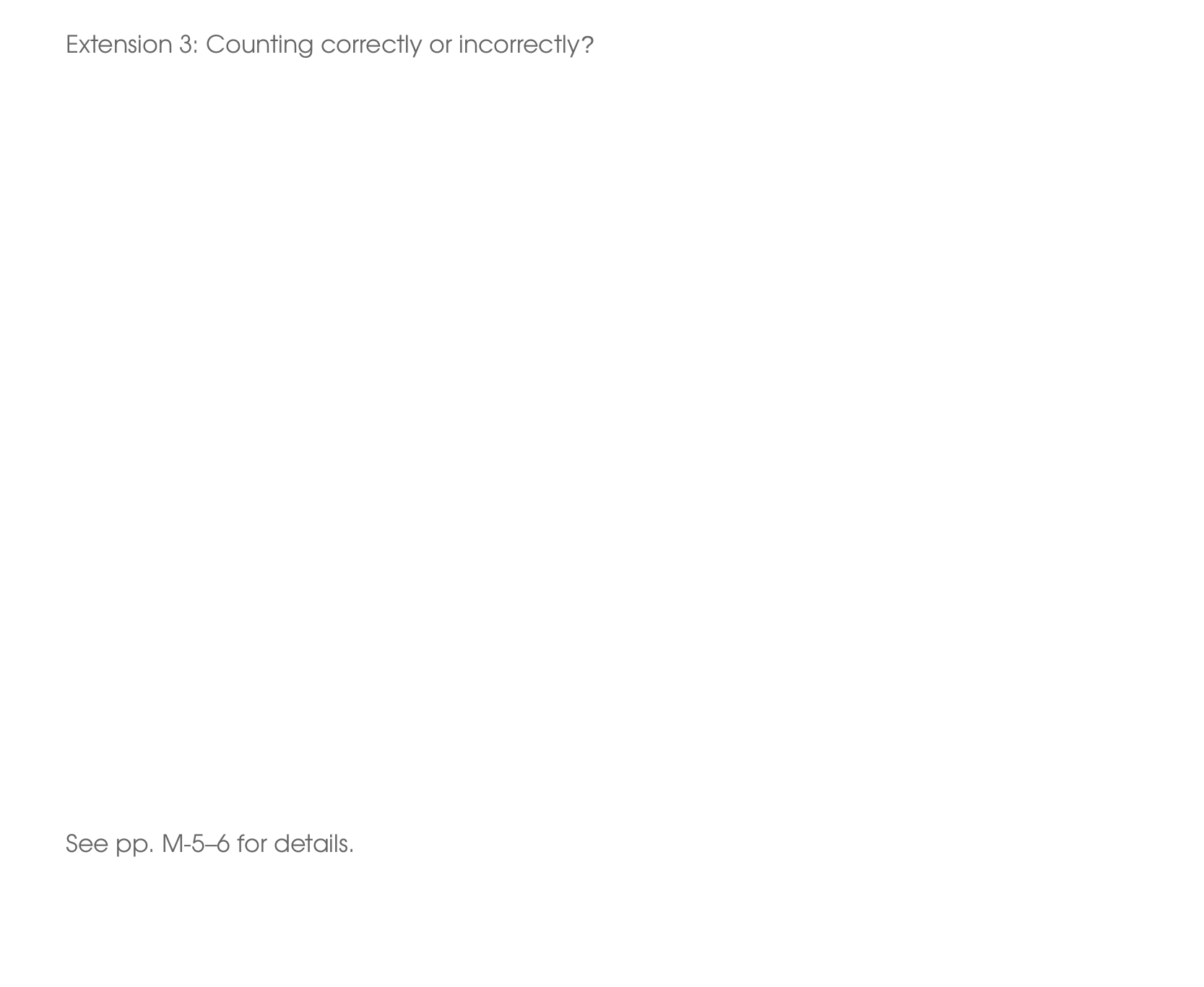

Extension 3: Counting correctly or incorrectly?
See pp. M-5–6 for details.